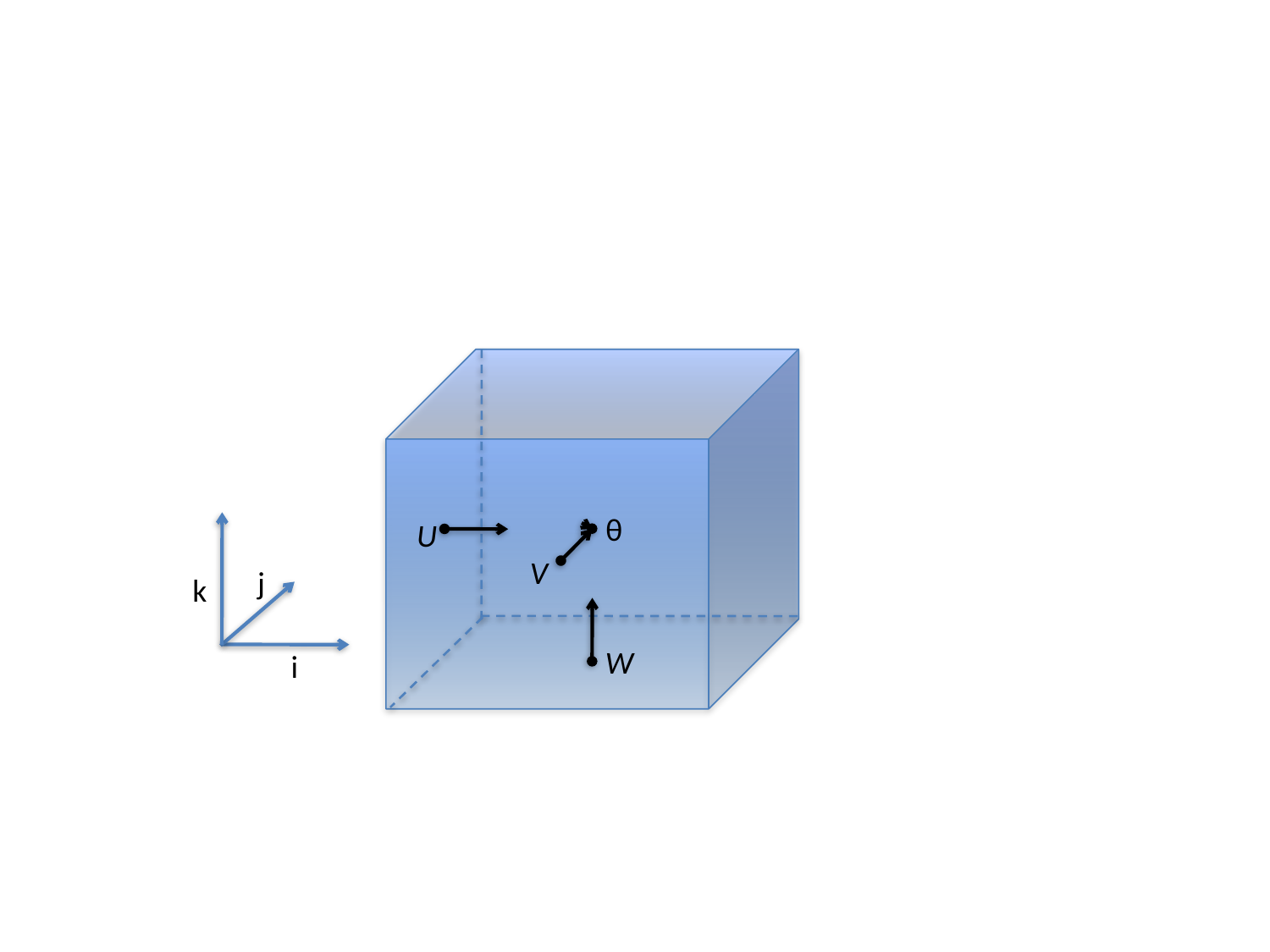

θ
U
V
j
k
W
i